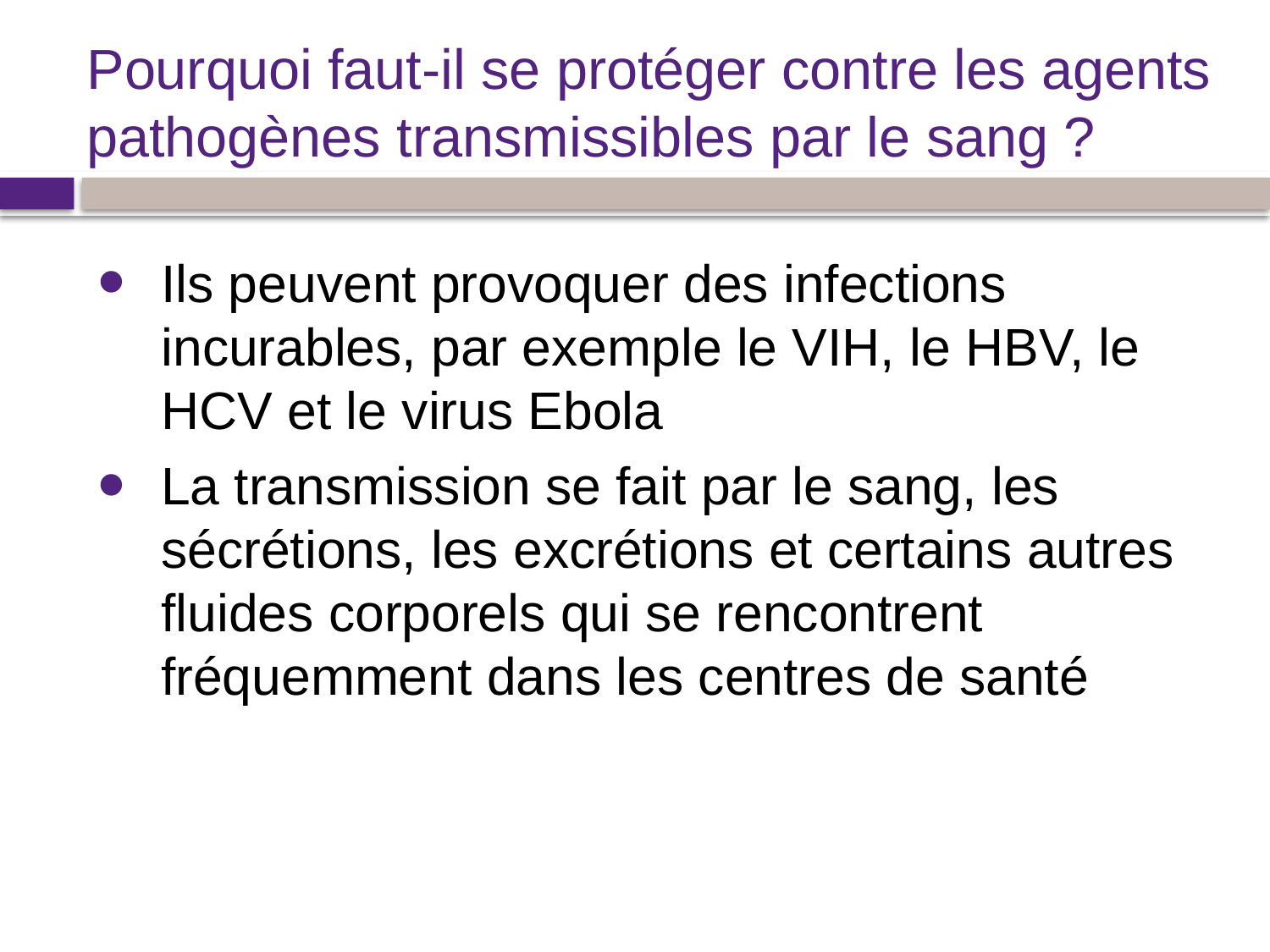

# Pourquoi faut-il se protéger contre les agents pathogènes transmissibles par le sang ?
Ils peuvent provoquer des infections incurables, par exemple le VIH, le HBV, le HCV et le virus Ebola
La transmission se fait par le sang, les sécrétions, les excrétions et certains autres fluides corporels qui se rencontrent fréquemment dans les centres de santé